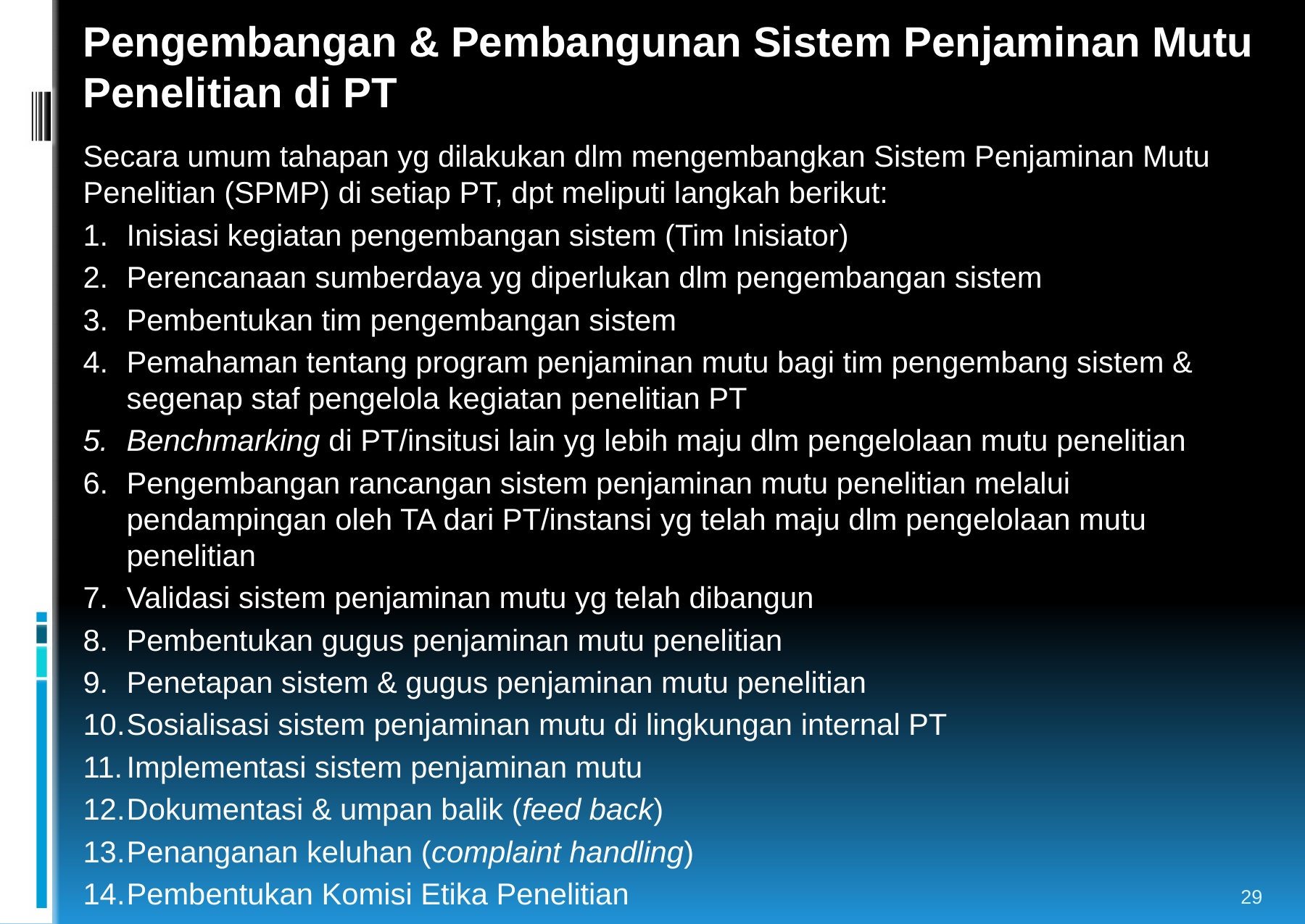

Pengembangan & Pembangunan Sistem Penjaminan Mutu Penelitian di PT
Secara umum tahapan yg dilakukan dlm mengembangkan Sistem Penjaminan Mutu Penelitian (SPMP) di setiap PT, dpt meliputi langkah berikut:
Inisiasi kegiatan pengembangan sistem (Tim Inisiator)
Perencanaan sumberdaya yg diperlukan dlm pengembangan sistem
Pembentukan tim pengembangan sistem
Pemahaman tentang program penjaminan mutu bagi tim pengembang sistem & segenap staf pengelola kegiatan penelitian PT
Benchmarking di PT/insitusi lain yg lebih maju dlm pengelolaan mutu penelitian
Pengembangan rancangan sistem penjaminan mutu penelitian melalui pendampingan oleh TA dari PT/instansi yg telah maju dlm pengelolaan mutu penelitian
Validasi sistem penjaminan mutu yg telah dibangun
Pembentukan gugus penjaminan mutu penelitian
Penetapan sistem & gugus penjaminan mutu penelitian
Sosialisasi sistem penjaminan mutu di lingkungan internal PT
Implementasi sistem penjaminan mutu
Dokumentasi & umpan balik (feed back)
Penanganan keluhan (complaint handling)
Pembentukan Komisi Etika Penelitian
29